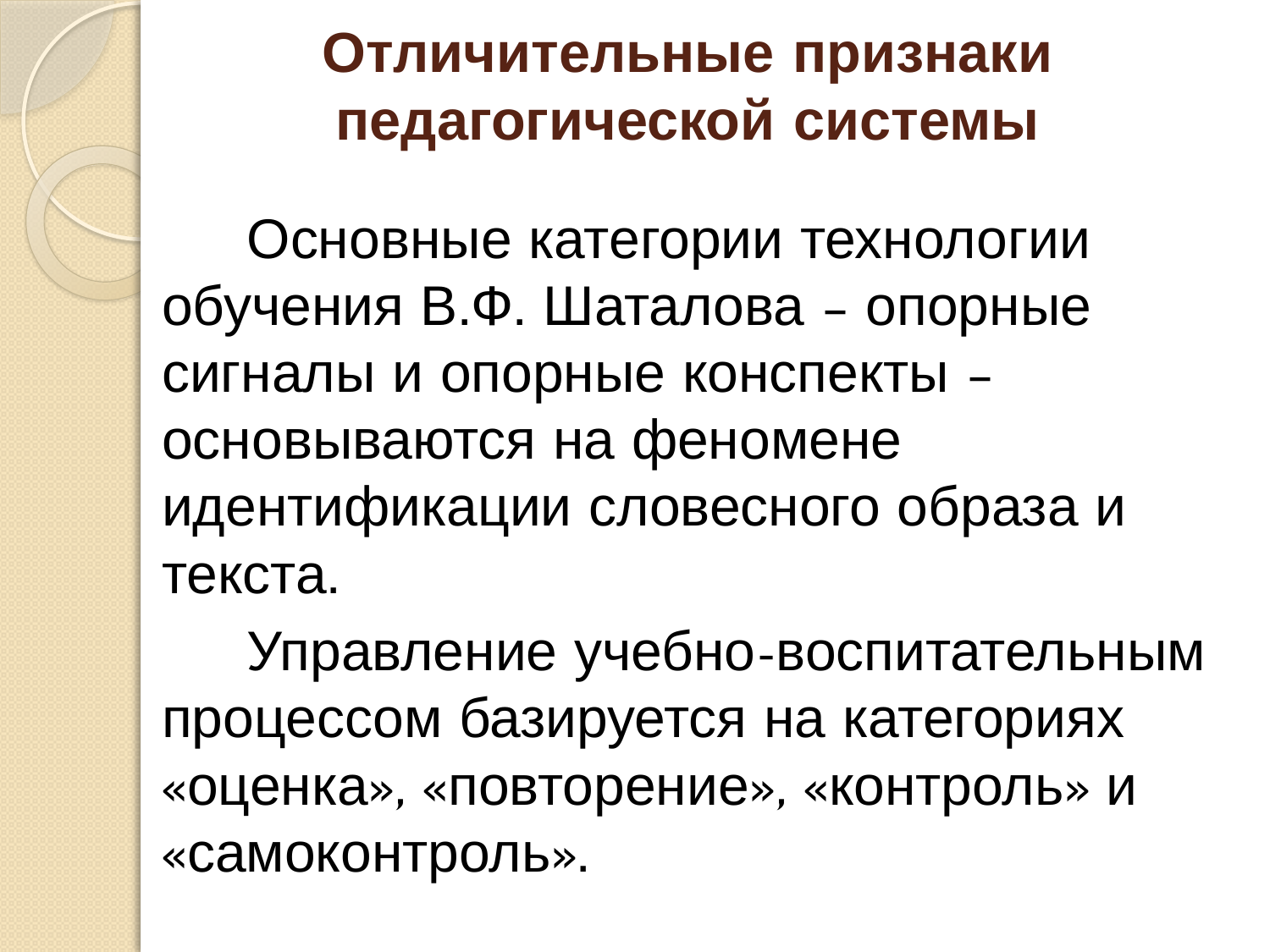

# Отличительные признаки педагогической системы
Основные категории технологии обучения В.Ф. Шаталова – опорные сигналы и опорные конспекты – основываются на феномене идентификации словесного образа и текста.
Управление учебно-воспитательным процессом базируется на категориях «оценка», «повторение», «контроль» и «самоконтроль».